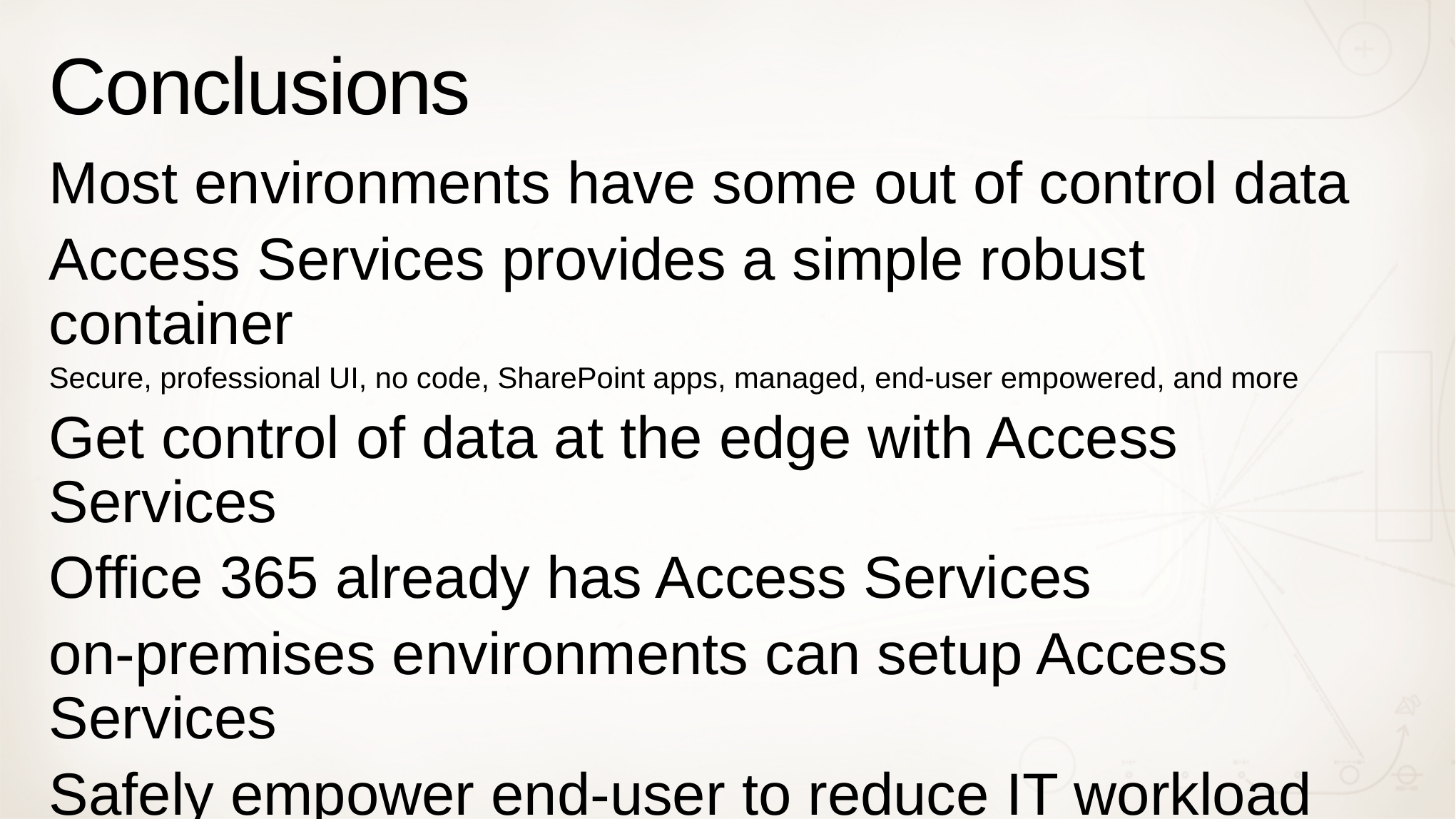

# Conclusions
Most environments have some out of control data
Access Services provides a simple robust container
Secure, professional UI, no code, SharePoint apps, managed, end-user empowered, and more
Get control of data at the edge with Access Services
Office 365 already has Access Services
on-premises environments can setup Access Services
Safely empower end-user to reduce IT workload
…